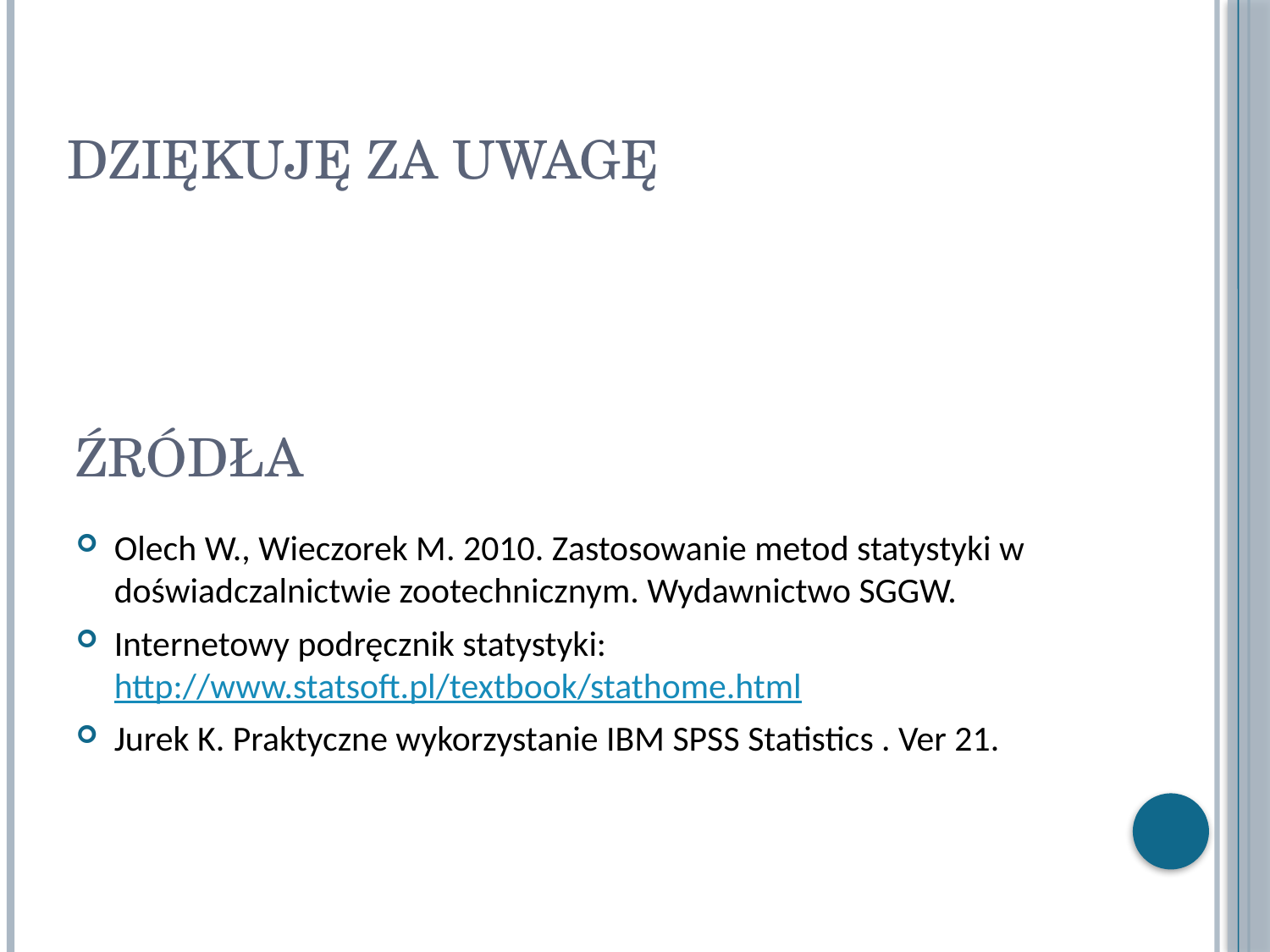

Dziękuję za uwagę
# Źródła
Olech W., Wieczorek M. 2010. Zastosowanie metod statystyki w doświadczalnictwie zootechnicznym. Wydawnictwo SGGW.
Internetowy podręcznik statystyki: http://www.statsoft.pl/textbook/stathome.html
Jurek K. Praktyczne wykorzystanie IBM SPSS Statistics . Ver 21.